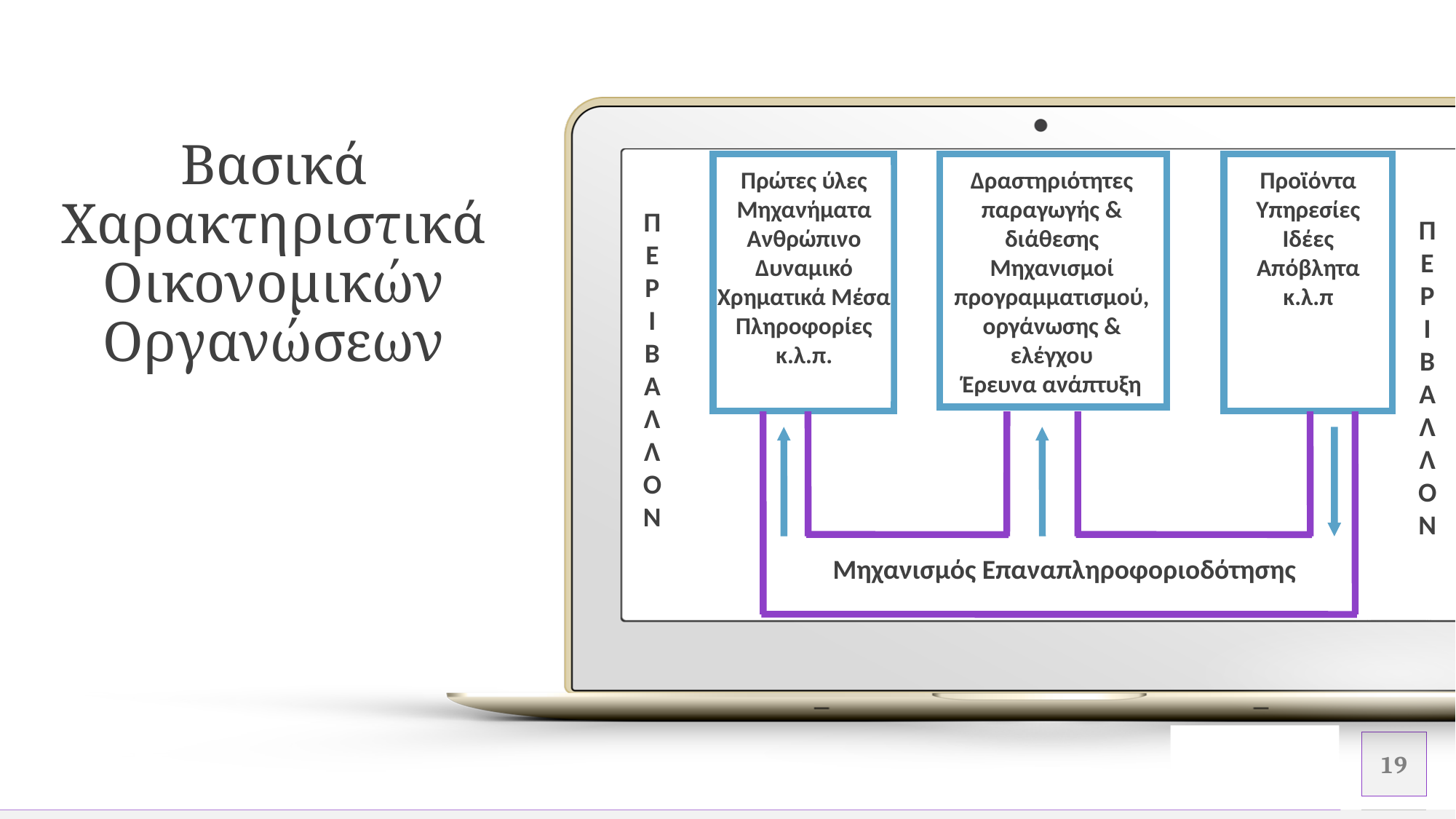

Πρώτες ύλες
Μηχανήματα
Ανθρώπινο Δυναμικό
Χρηματικά Μέσα
Πληροφορίες
κ.λ.π.
Δραστηριότητες παραγωγής & διάθεσης
Μηχανισμοί προγραμματισμού,
οργάνωσης & ελέγχου
Έρευνα ανάπτυξη
Προϊόντα
Υπηρεσίες
Ιδέες
Απόβλητα
κ.λ.π

Π
Ε
Ρ
Ι
Β
Α
Λ
Λ
Ο
Ν

Π
Ε
Ρ
Ι
Β
Α
Λ
Λ
Ο
Ν

Μηχανισμός Επαναπληροφοριοδότησης

Βασικά Χαρακτηριστικά Οικονομικών Οργανώσεων

.
.
19
Προσθέστε υποσέλιδο